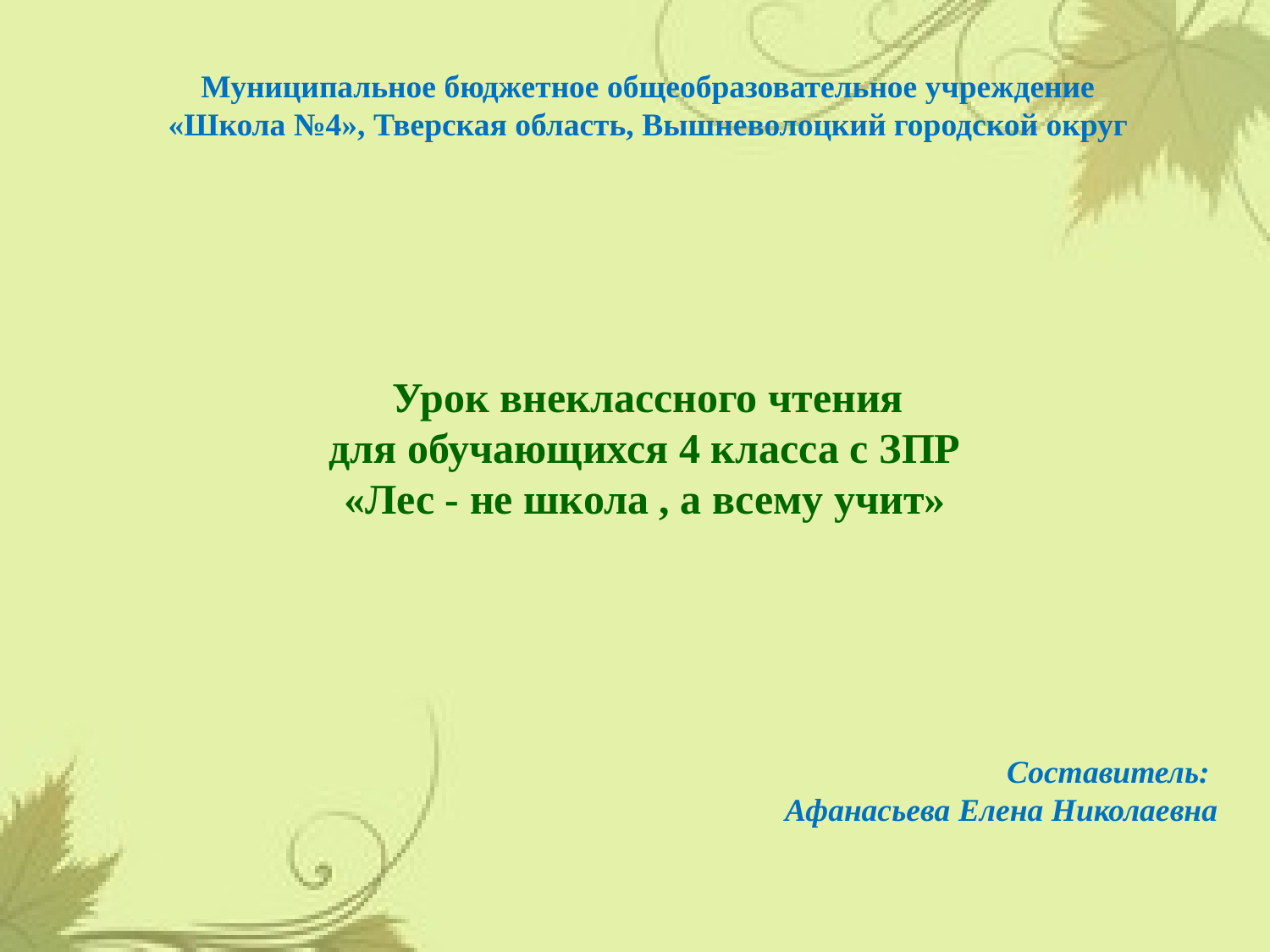

Муниципальное бюджетное общеобразовательное учреждение
«Школа №4», Тверская область, Вышневолоцкий городской округ

Урок внеклассного чтения
для обучающихся 4 класса с ЗПР
«Лес - не школа , а всему учит»

Составитель:
Афанасьева Елена Николаевна